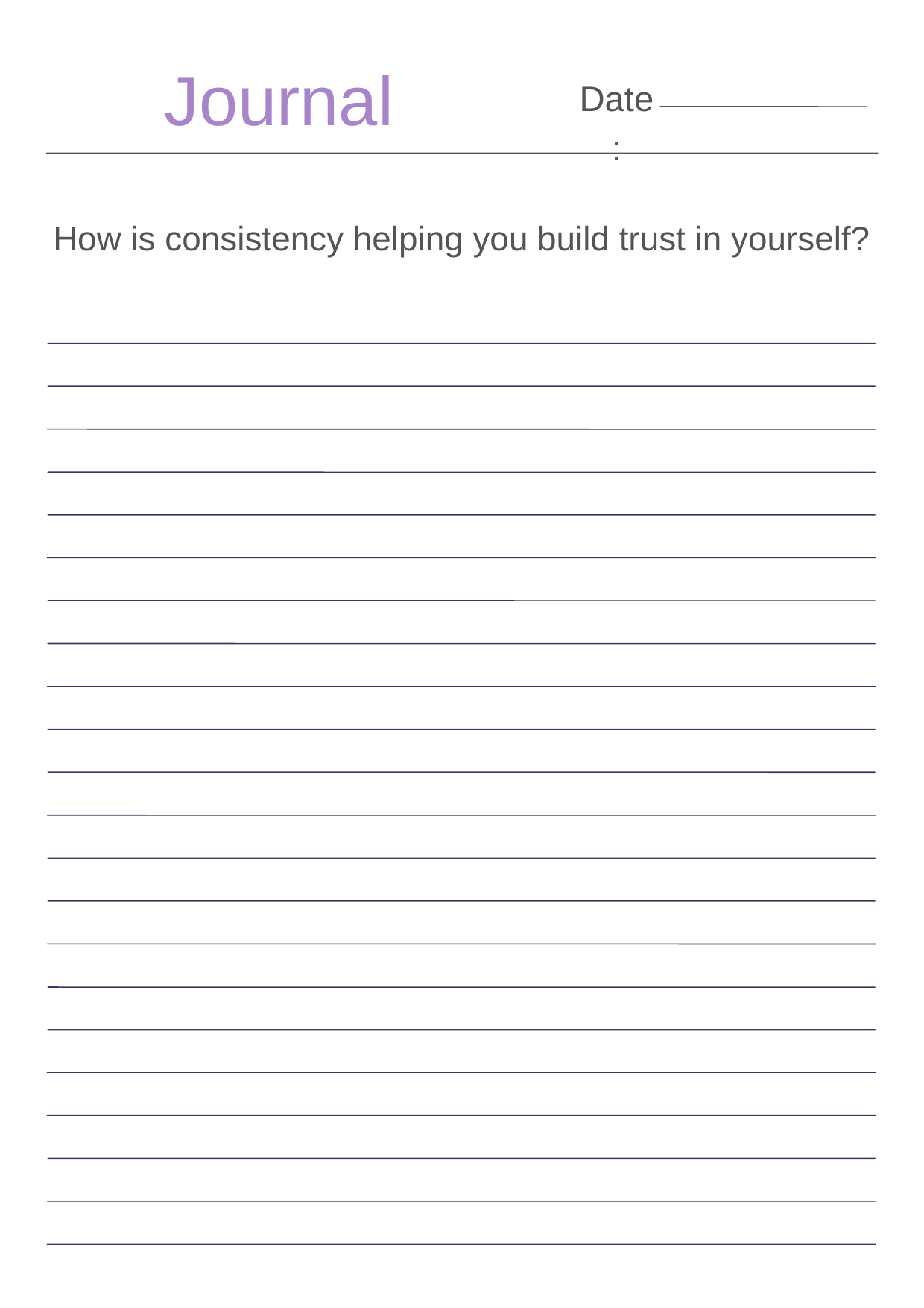

Journal
Date:

How is consistency helping you build trust in yourself?